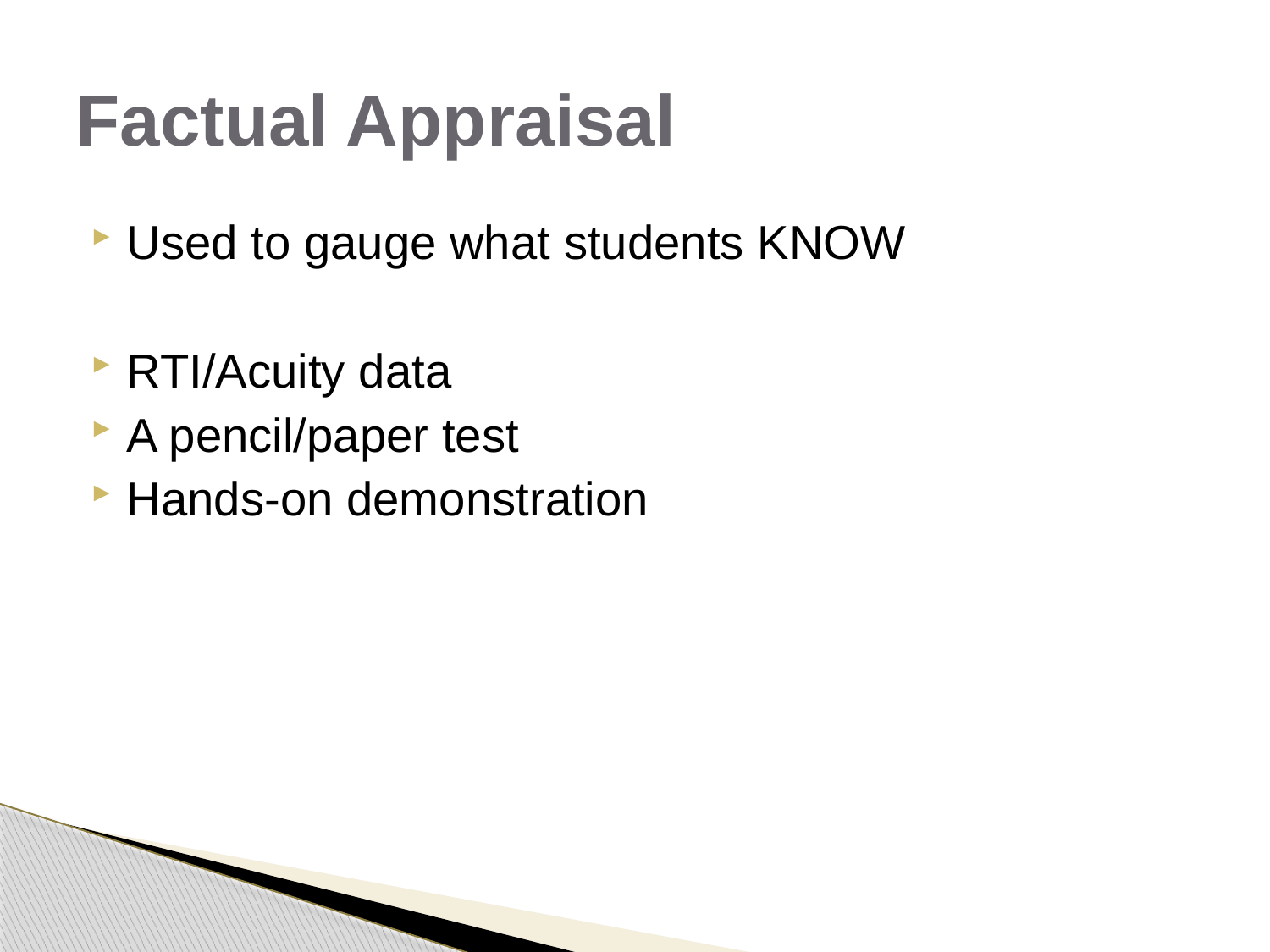

# Factual Appraisal
Used to gauge what students KNOW

RTI/Acuity data
A pencil/paper test
Hands-on demonstration